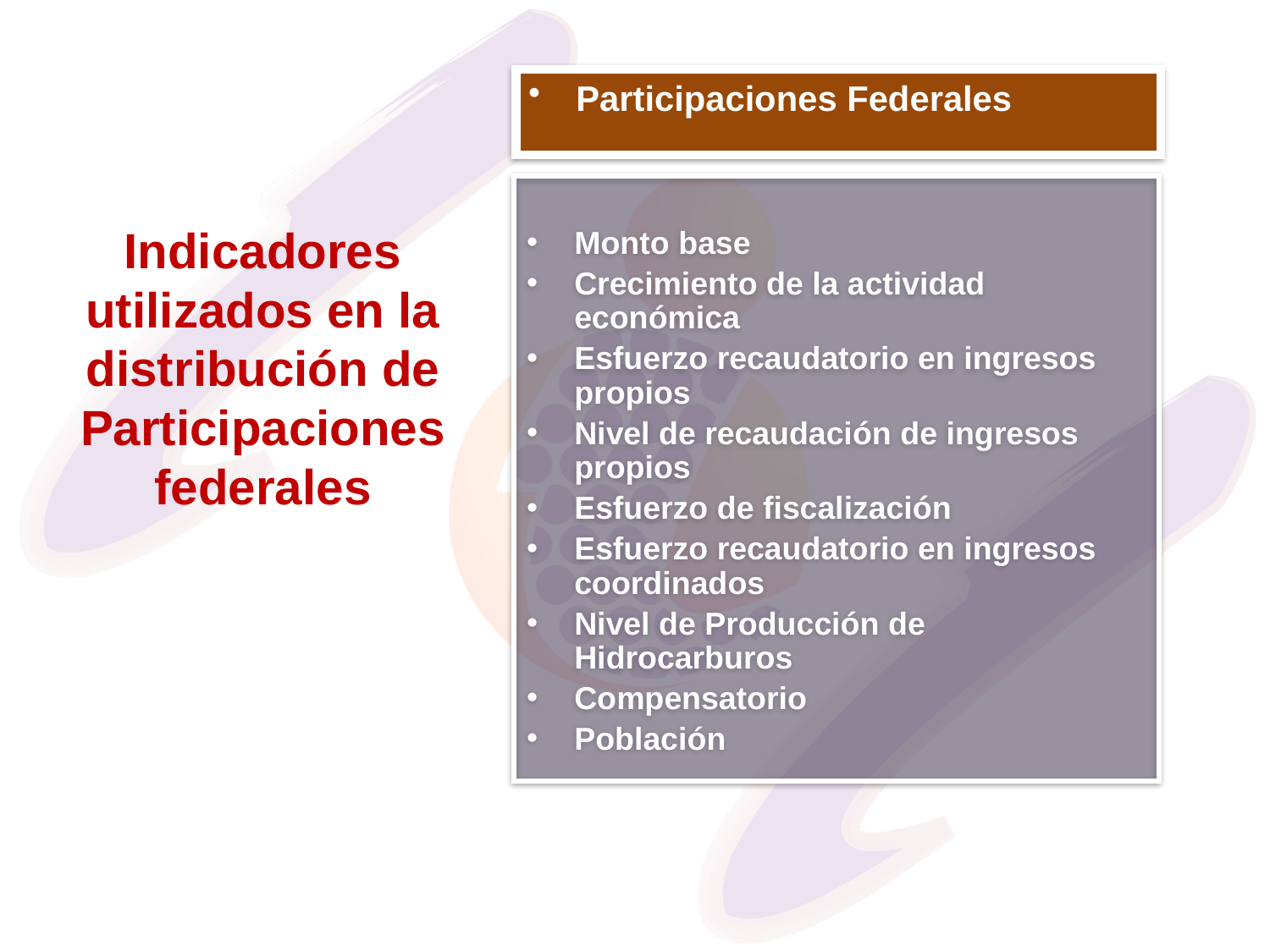

Participaciones Federales

Monto base
Crecimiento de la actividad económica
Esfuerzo recaudatorio en ingresos propios
Nivel de recaudación de ingresos propios
Esfuerzo de fiscalización
Esfuerzo recaudatorio en ingresos  coordinados
Nivel de Producción de Hidrocarburos
Compensatorio
Población

# Indicadores utilizados en la distribución de Participaciones federales